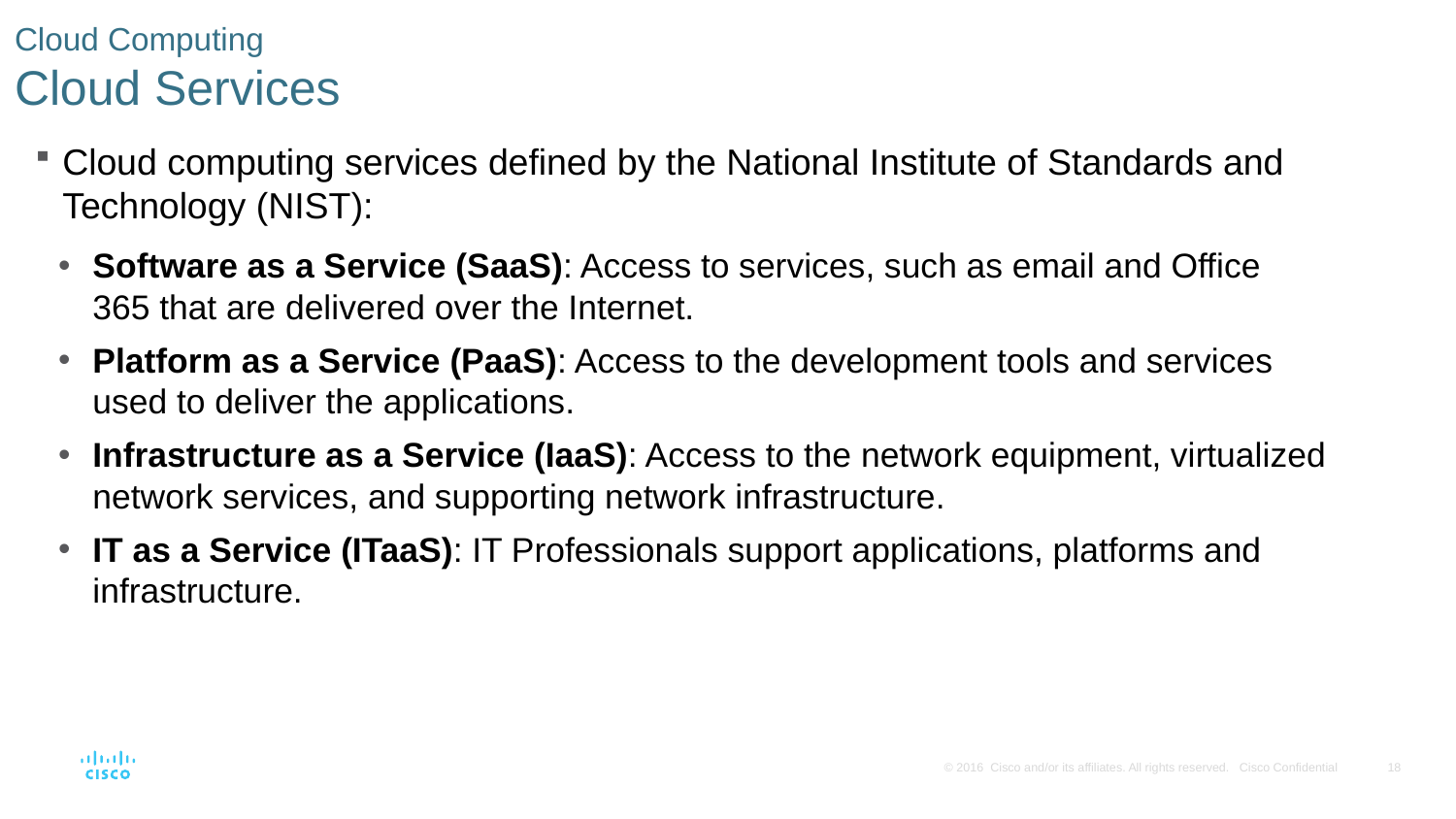

# Cloud Computing Cloud Services
Cloud computing services defined by the National Institute of Standards and Technology (NIST):
Software as a Service (SaaS): Access to services, such as email and Office 365 that are delivered over the Internet.
Platform as a Service (PaaS): Access to the development tools and services used to deliver the applications.
Infrastructure as a Service (IaaS): Access to the network equipment, virtualized network services, and supporting network infrastructure.
IT as a Service (ITaaS): IT Professionals support applications, platforms and infrastructure.